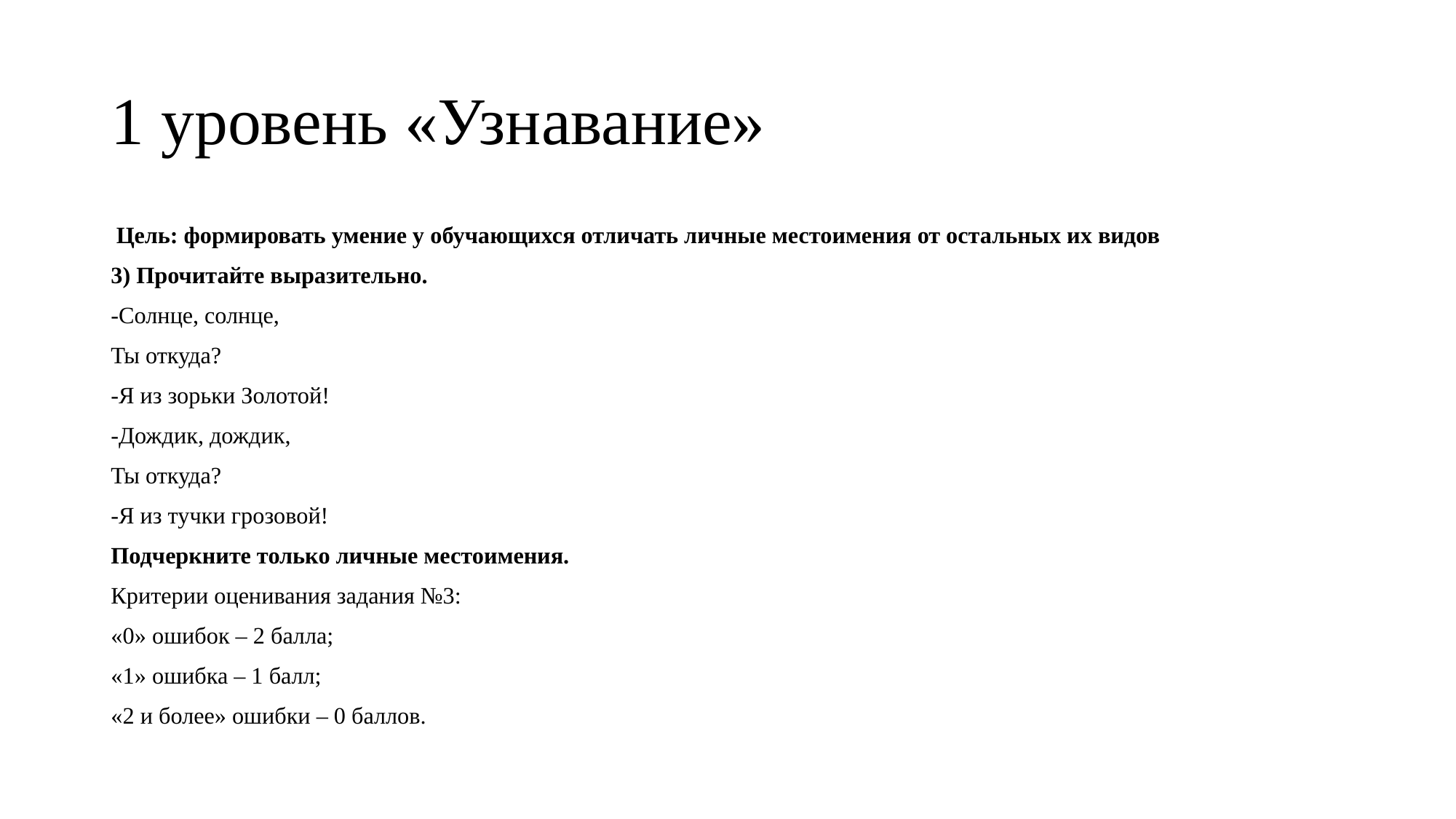

# 1 уровень «Узнавание»
 Цель: формировать умение у обучающихся отличать личные местоимения от остальных их видов
3) Прочитайте выразительно.
-Солнце, солнце,
Ты откуда?
-Я из зорьки Золотой!
-Дождик, дождик,
Ты откуда?
-Я из тучки грозовой!
Подчеркните только личные местоимения.
Критерии оценивания задания №3:
«0» ошибок – 2 балла;
«1» ошибка – 1 балл;
«2 и более» ошибки – 0 баллов.